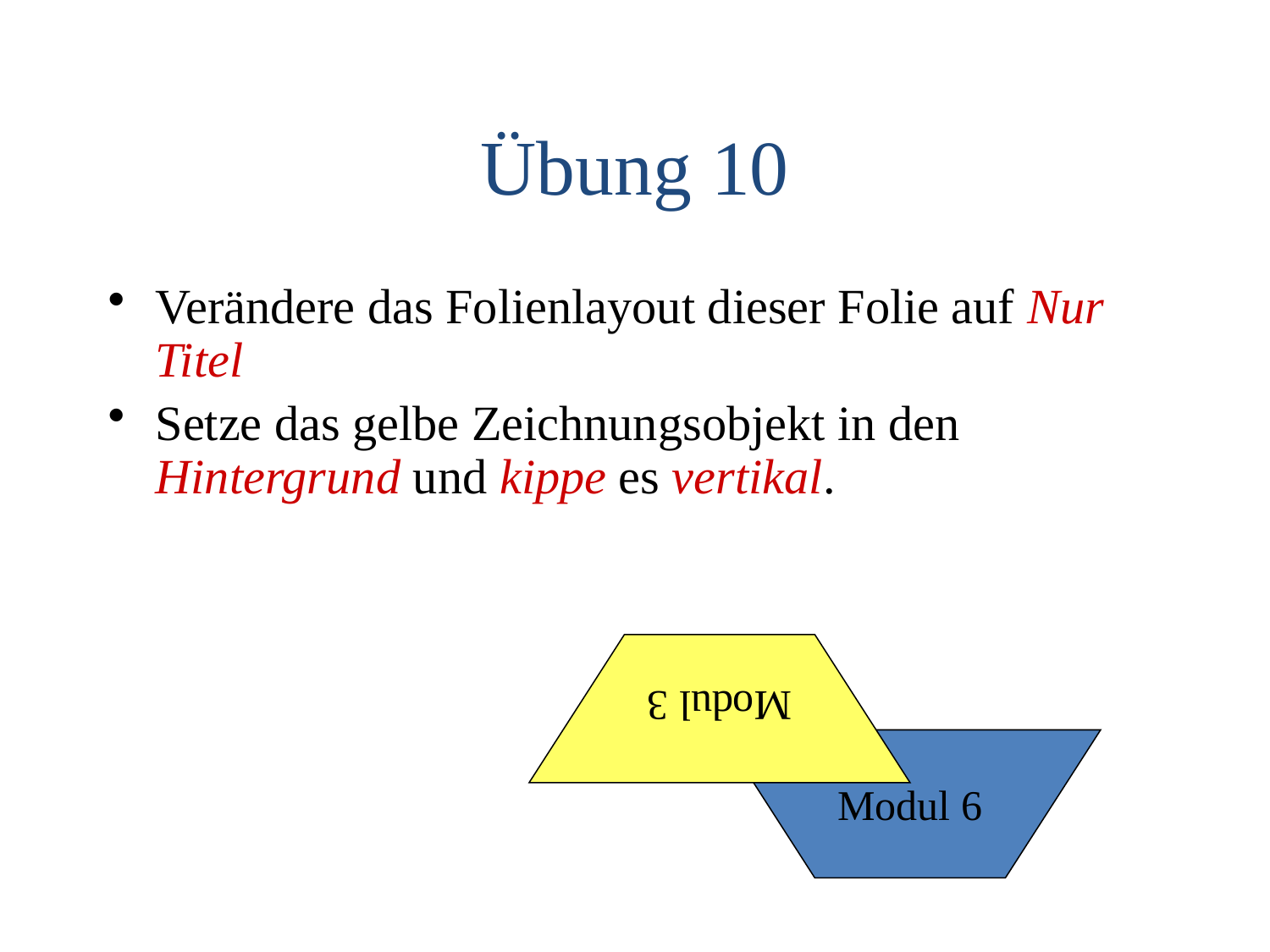

# Übung 10
Verändere das Folienlayout dieser Folie auf Nur Titel
Setze das gelbe Zeichnungsobjekt in den Hintergrund und kippe es vertikal.
Modul 3
Modul 6